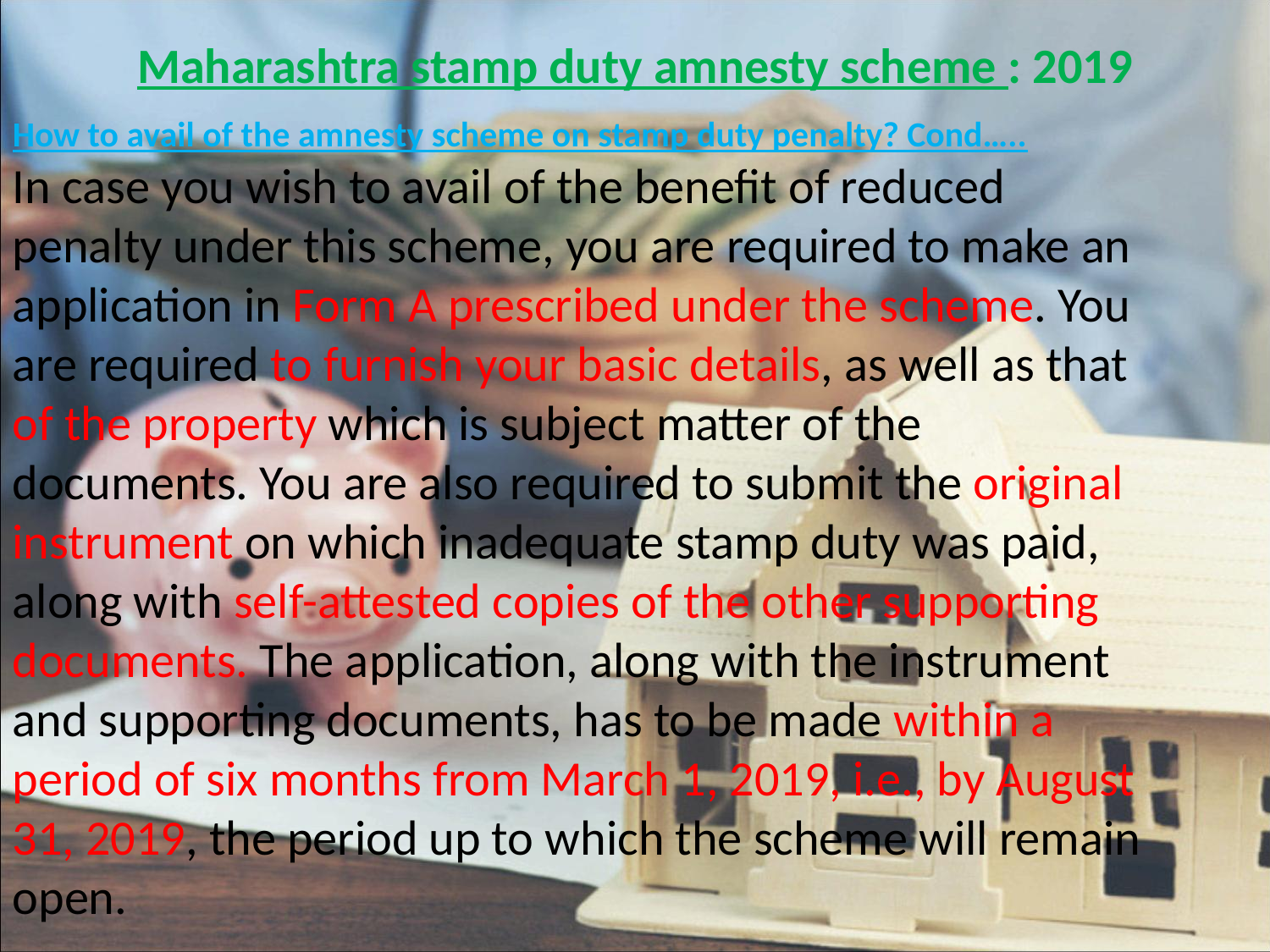

# Maharashtra stamp duty amnesty scheme : 2019
How to avail of the amnesty scheme on stamp duty penalty? Cond…..
In case you wish to avail of the benefit of reduced penalty under this scheme, you are required to make an application in Form A prescribed under the scheme. You are required to furnish your basic details, as well as that of the property which is subject matter of the documents. You are also required to submit the original instrument on which inadequate stamp duty was paid, along with self-attested copies of the other supporting documents. The application, along with the instrument and supporting documents, has to be made within a period of six months from March 1, 2019, i.e., by August 31, 2019, the period up to which the scheme will remain open.